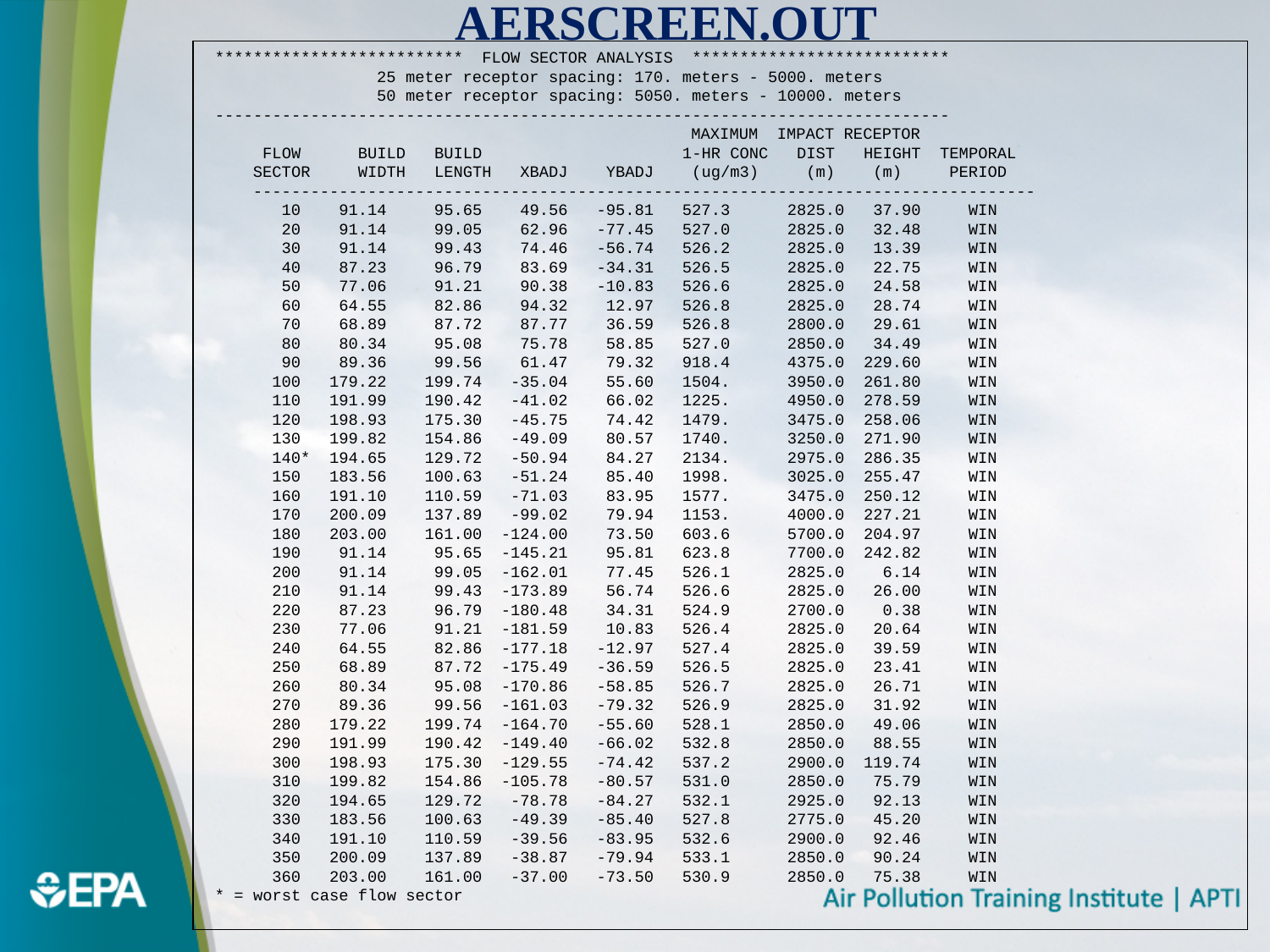

# AERSCREEN.OUT
 **************************  FLOW SECTOR ANALYSIS  ***************************
                  25 meter receptor spacing: 170. meters - 5000. meters
                  50 meter receptor spacing: 5050. meters - 10000. meters
 -----------------------------------------------------------------------------
                                                   MAXIMUM  IMPACT RECEPTOR
      FLOW      BUILD   BUILD                     1-HR CONC   DIST   HEIGHT  TEMPORAL
     SECTOR     WIDTH   LENGTH   XBADJ    YBADJ    (ug/m3)     (m)    (m)     PERIOD
     ----------------------------------------------------------------------------------
        10    91.14     95.65    49.56   -95.81   527.3      2825.0   37.90     WIN
        20    91.14     99.05    62.96   -77.45   527.0      2825.0   32.48     WIN
        30    91.14     99.43    74.46   -56.74   526.2      2825.0   13.39     WIN
        40    87.23     96.79    83.69   -34.31   526.5      2825.0   22.75     WIN
        50    77.06     91.21    90.38   -10.83   526.6      2825.0   24.58     WIN
        60    64.55     82.86    94.32    12.97   526.8      2825.0   28.74     WIN
        70    68.89     87.72    87.77    36.59   526.8      2800.0   29.61     WIN
        80    80.34     95.08    75.78    58.85   527.0      2850.0   34.49     WIN
        90    89.36     99.56    61.47    79.32   918.4      4375.0  229.60     WIN
       100   179.22    199.74   -35.04    55.60   1504.      3950.0  261.80     WIN
       110   191.99    190.42   -41.02    66.02   1225.      4950.0  278.59     WIN
       120   198.93    175.30   -45.75    74.42   1479.      3475.0  258.06     WIN
       130   199.82    154.86   -49.09    80.57   1740.      3250.0  271.90     WIN
       140*  194.65    129.72   -50.94    84.27   2134.      2975.0  286.35     WIN
       150   183.56    100.63   -51.24    85.40   1998.      3025.0  255.47     WIN
       160   191.10    110.59   -71.03    83.95   1577.      3475.0  250.12     WIN
       170   200.09    137.89   -99.02    79.94   1153.      4000.0  227.21     WIN
       180   203.00    161.00  -124.00    73.50   603.6      5700.0  204.97     WIN
       190    91.14     95.65  -145.21    95.81   623.8      7700.0  242.82     WIN
       200    91.14     99.05  -162.01    77.45   526.1      2825.0    6.14     WIN
       210    91.14     99.43  -173.89    56.74   526.6      2825.0   26.00     WIN
       220    87.23     96.79  -180.48    34.31   524.9      2700.0    0.38     WIN
       230    77.06     91.21  -181.59    10.83   526.4      2825.0   20.64     WIN
       240    64.55     82.86  -177.18   -12.97   527.4      2825.0   39.59     WIN
       250    68.89     87.72  -175.49   -36.59   526.5      2825.0   23.41     WIN
       260    80.34     95.08  -170.86   -58.85   526.7      2825.0   26.71     WIN
       270    89.36     99.56  -161.03   -79.32   526.9      2825.0   31.92     WIN
       280   179.22    199.74  -164.70   -55.60   528.1      2850.0   49.06     WIN
       290   191.99    190.42  -149.40   -66.02   532.8      2850.0   88.55     WIN
       300   198.93    175.30  -129.55   -74.42   537.2      2900.0  119.74     WIN
       310   199.82    154.86  -105.78   -80.57   531.0      2850.0   75.79     WIN
       320   194.65    129.72   -78.78   -84.27   532.1      2925.0   92.13     WIN
       330   183.56    100.63   -49.39   -85.40   527.8      2775.0   45.20     WIN
       340   191.10    110.59   -39.56   -83.95   532.6      2900.0   92.46     WIN
       350   200.09    137.89   -38.87   -79.94   533.1      2850.0   90.24     WIN
       360   203.00    161.00   -37.00   -73.50   530.9      2850.0   75.38     WIN
 * = worst case flow sector